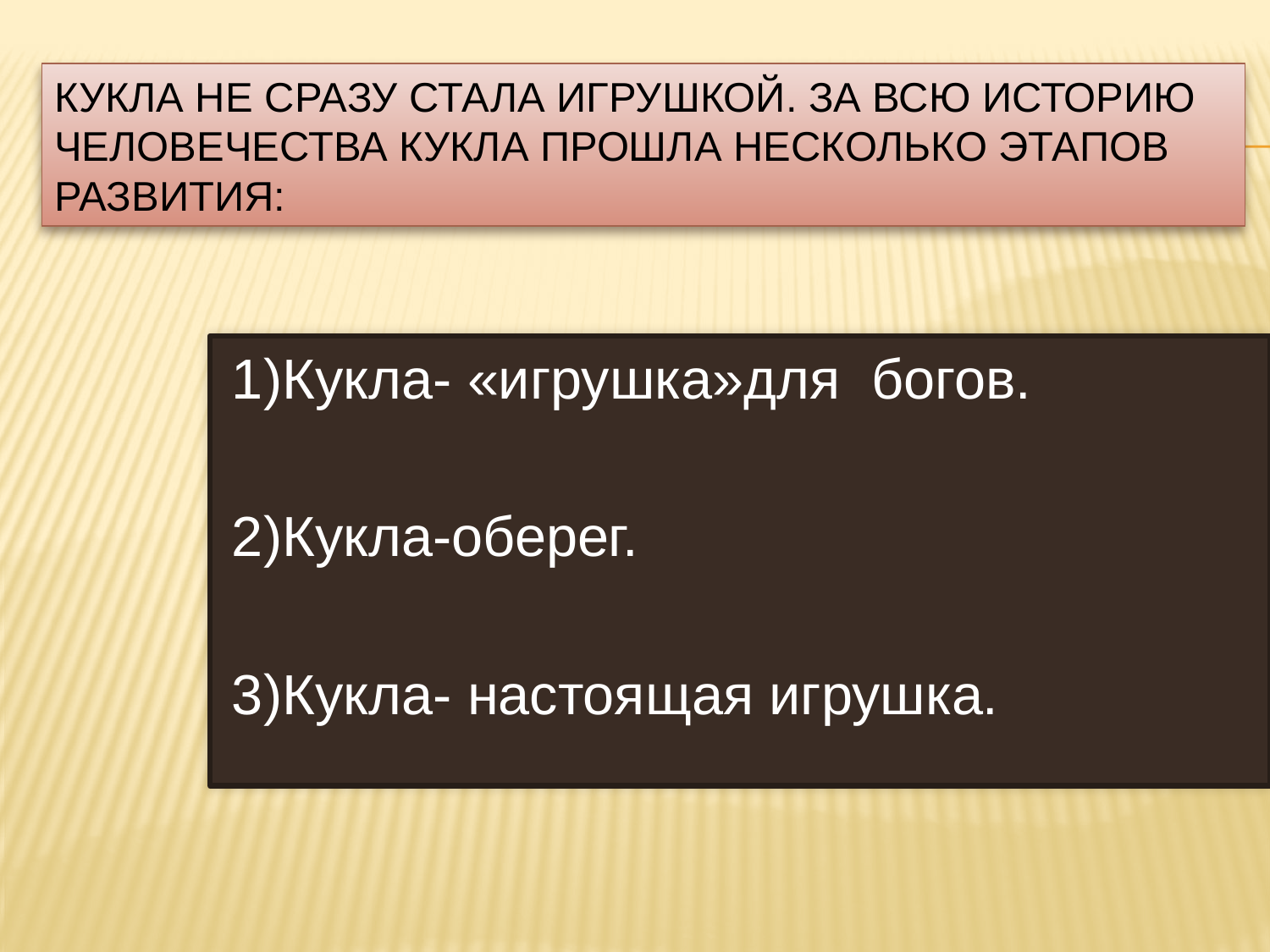

# Кукла не сразу стала игрушкой. За всю историю человечества кукла прошла несколько этапов развития:
1)Кукла- «игрушка»для  богов.

2)Кукла-оберег.

3)Кукла- настоящая игрушка.